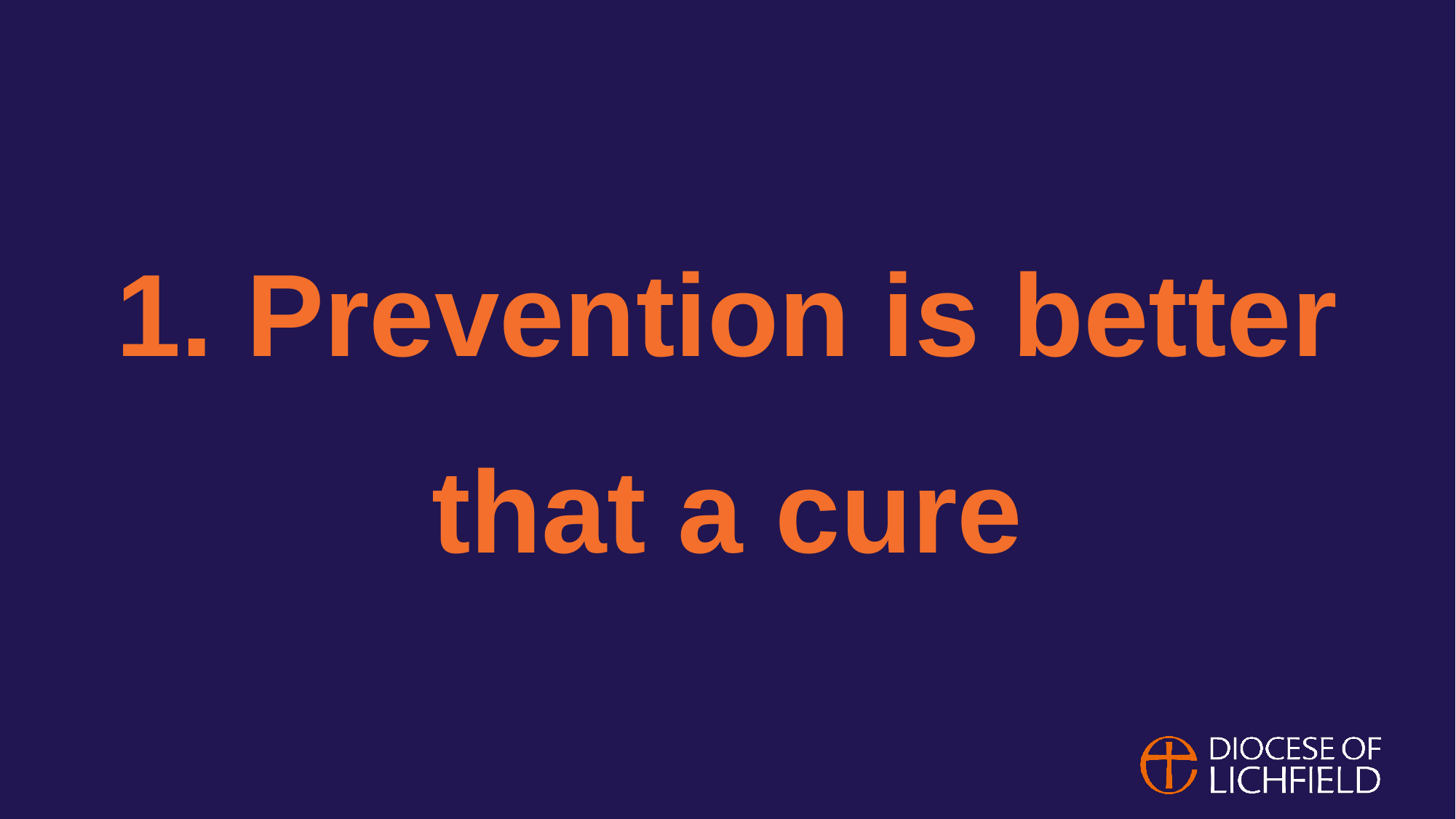

1. Prevention is better that a cure